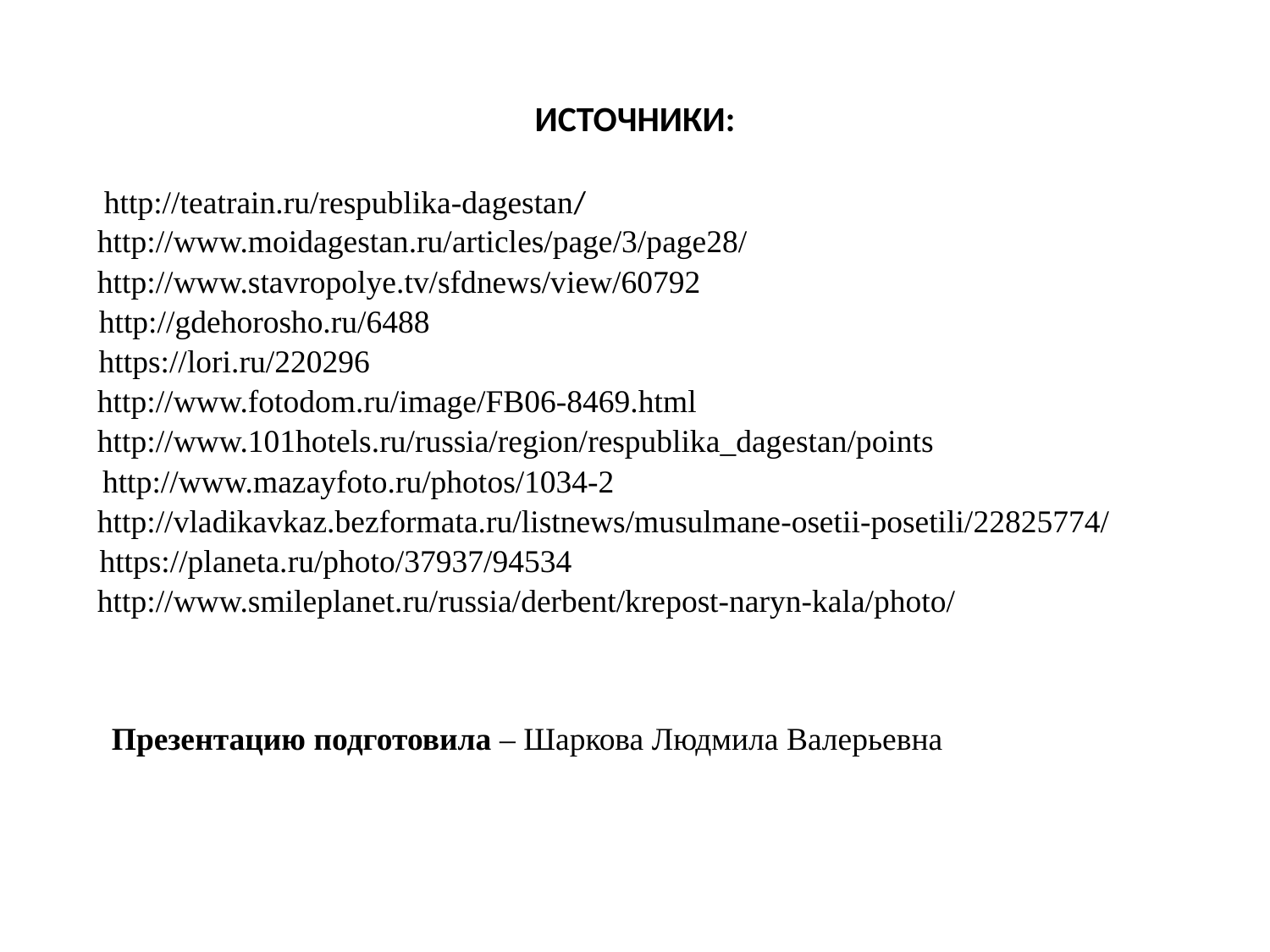

# ИСТОЧНИКИ:
 http://teatrain.ru/respublika-dagestan/
http://www.moidagestan.ru/articles/page/3/page28/
http://www.stavropolye.tv/sfdnews/view/60792
http://gdehorosho.ru/6488
https://lori.ru/220296
http://www.fotodom.ru/image/FB06-8469.html
http://www.101hotels.ru/russia/region/respublika_dagestan/points
http://www.mazayfoto.ru/photos/1034-2
http://vladikavkaz.bezformata.ru/listnews/musulmane-osetii-posetili/22825774/
https://planeta.ru/photo/37937/94534
http://www.smileplanet.ru/russia/derbent/krepost-naryn-kala/photo/
Презентацию подготовила – Шаркова Людмила Валерьевна